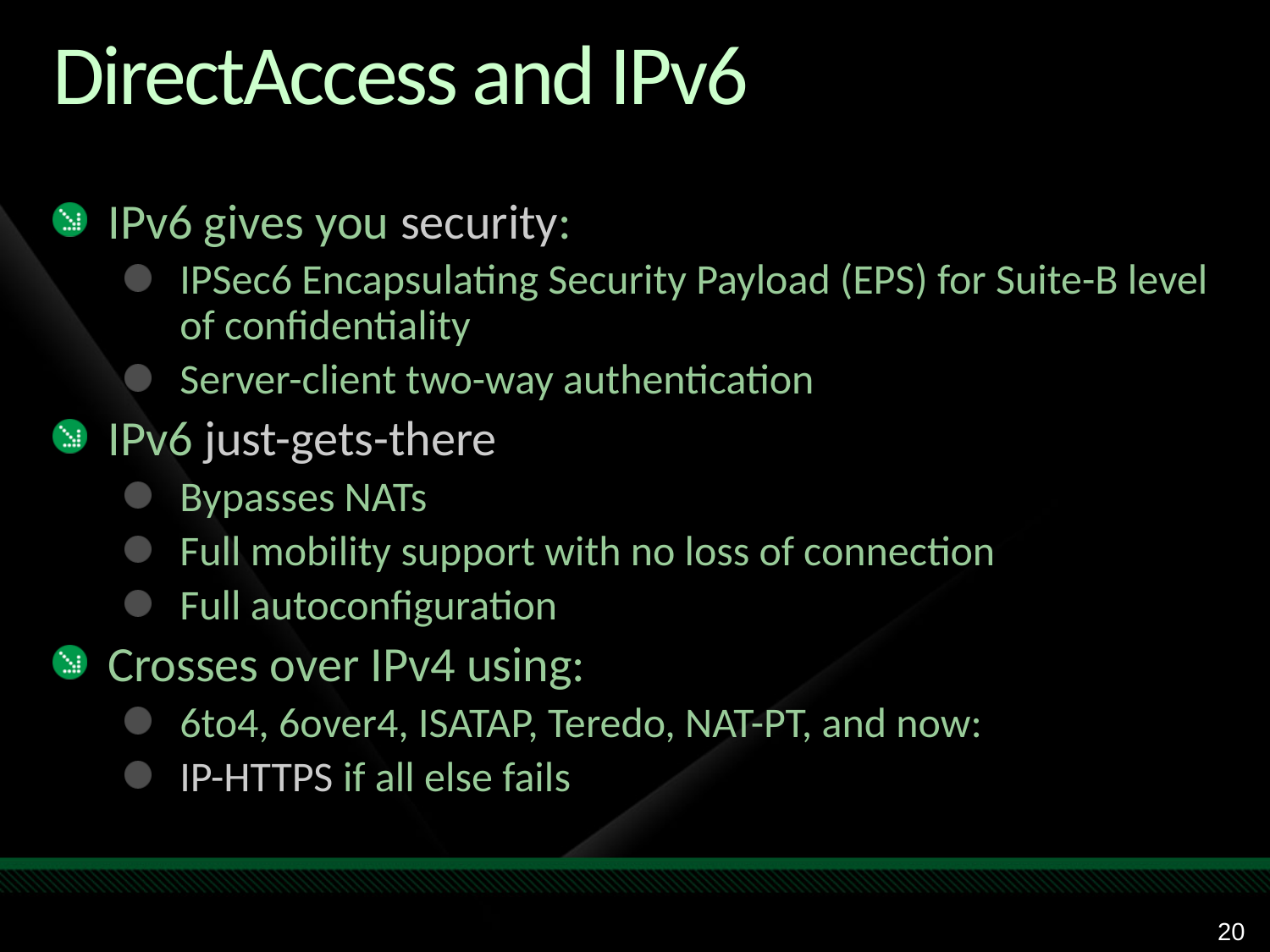

# DirectAccess and IPv6
IPv6 gives you security:
IPSec6 Encapsulating Security Payload (EPS) for Suite-B level of confidentiality
Server-client two-way authentication
IPv6 just-gets-there
Bypasses NATs
Full mobility support with no loss of connection
Full autoconfiguration
Crosses over IPv4 using:
6to4, 6over4, ISATAP, Teredo, NAT-PT, and now:
IP-HTTPS if all else fails